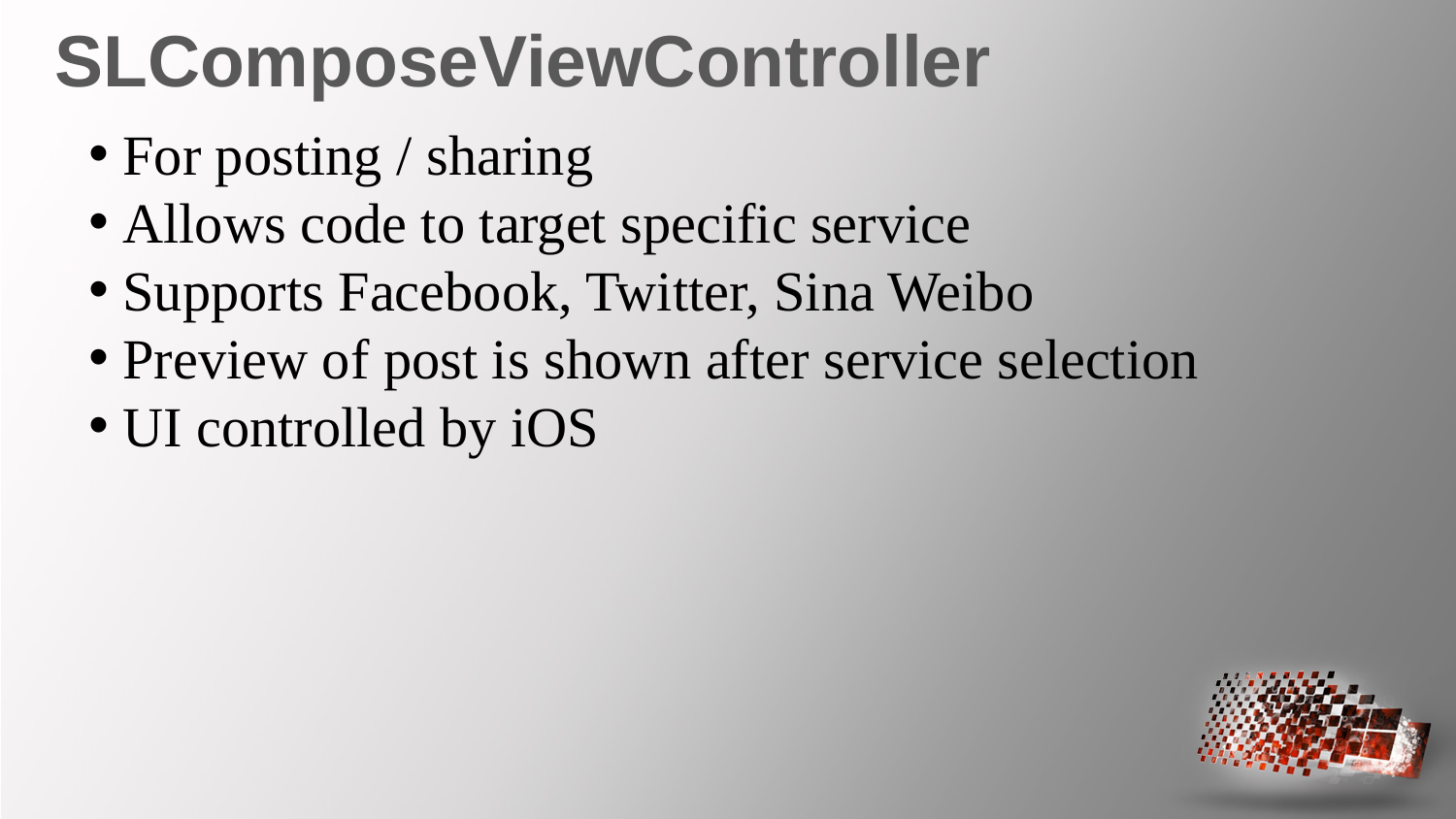

SLComposeViewController
 For posting / sharing
 Allows code to target specific service
 Supports Facebook, Twitter, Sina Weibo
 Preview of post is shown after service selection
 UI controlled by iOS